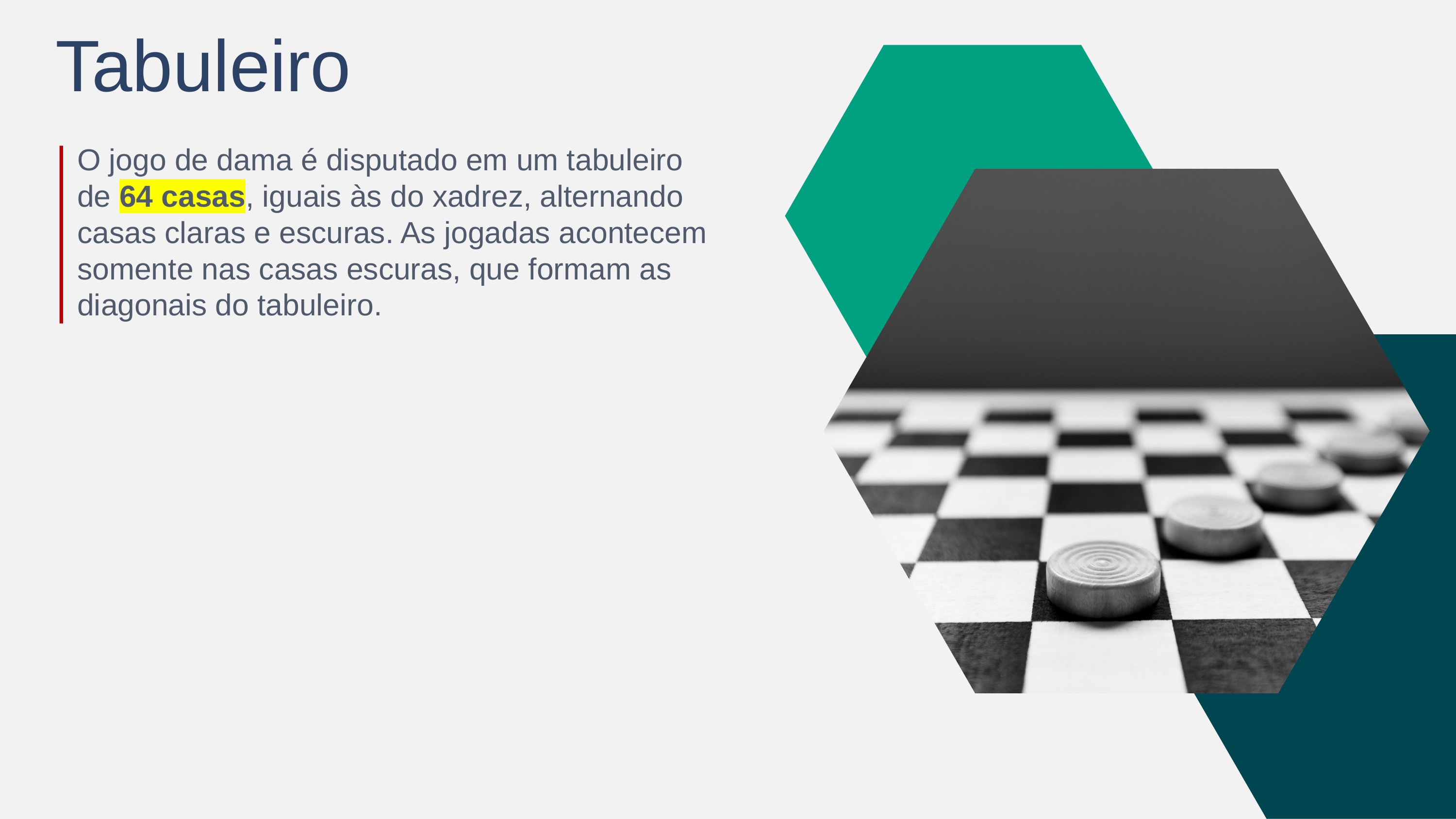

Tabuleiro .

O jogo de dama é disputado em um tabuleiro de 64 casas, iguais às do xadrez, alternando casas claras e escuras. As jogadas acontecem somente nas casas escuras, que formam as diagonais do tabuleiro.